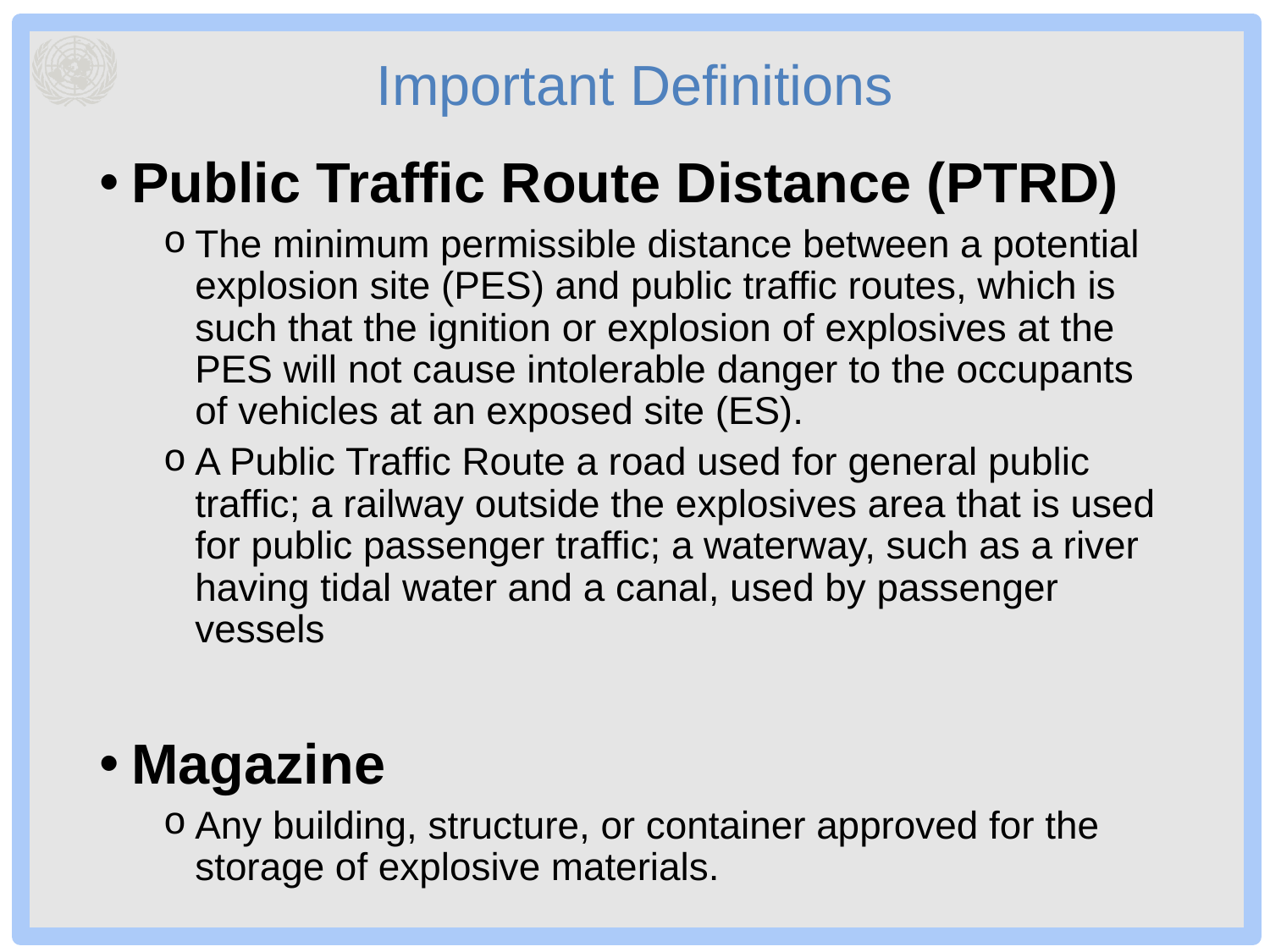

# Important Definitions
Public Traffic Route Distance (PTRD)
The minimum permissible distance between a potential explosion site (PES) and public traffic routes, which is such that the ignition or explosion of explosives at the PES will not cause intolerable danger to the occupants of vehicles at an exposed site (ES).
A Public Traffic Route a road used for general public traffic; a railway outside the explosives area that is used for public passenger traffic; a waterway, such as a river having tidal water and a canal, used by passenger vessels

Magazine
Any building, structure, or container approved for the storage of explosive materials.